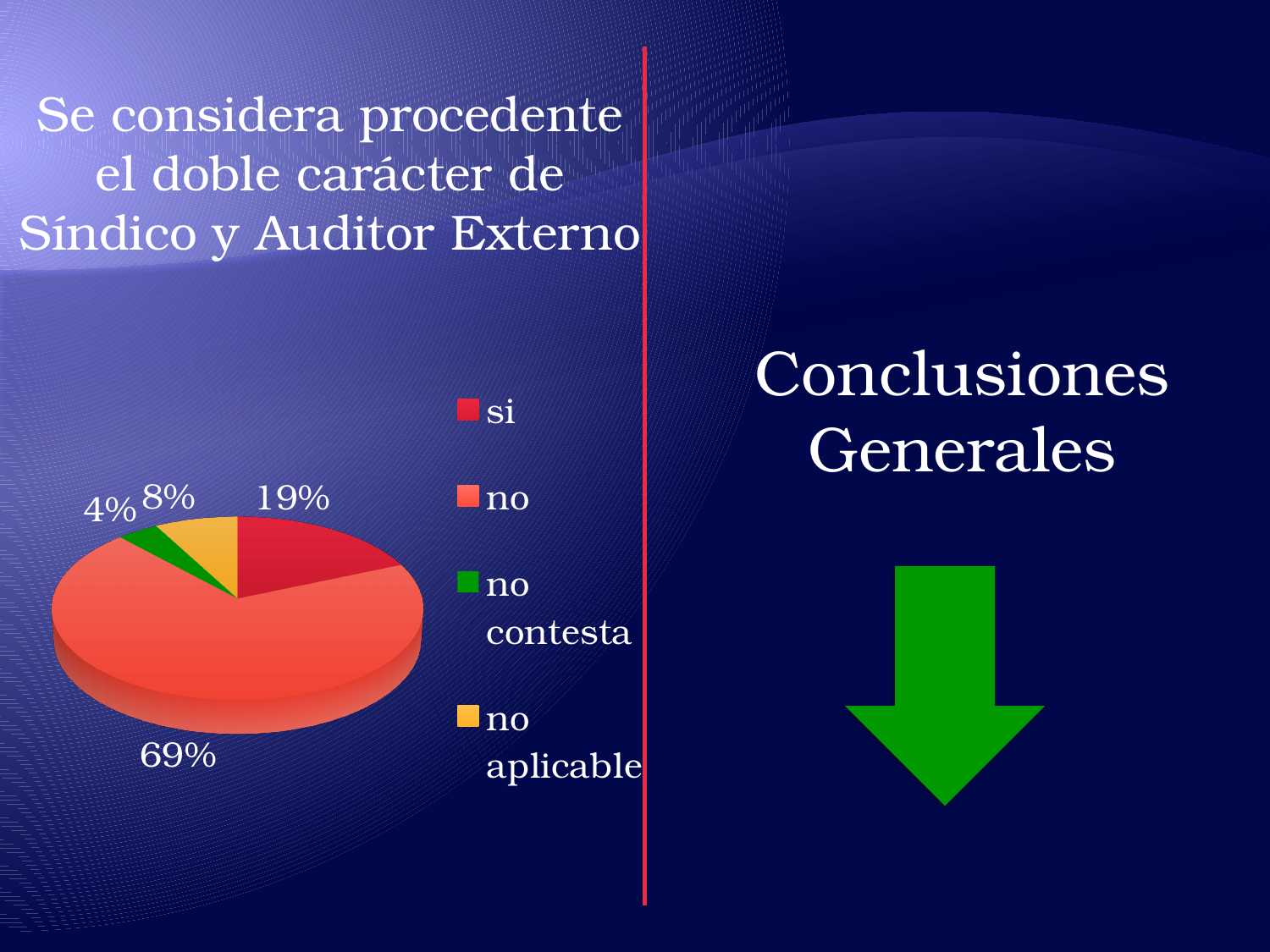

Se considera procedente el doble carácter de Síndico y Auditor Externo

[unsupported chart]

Conclusiones Generales